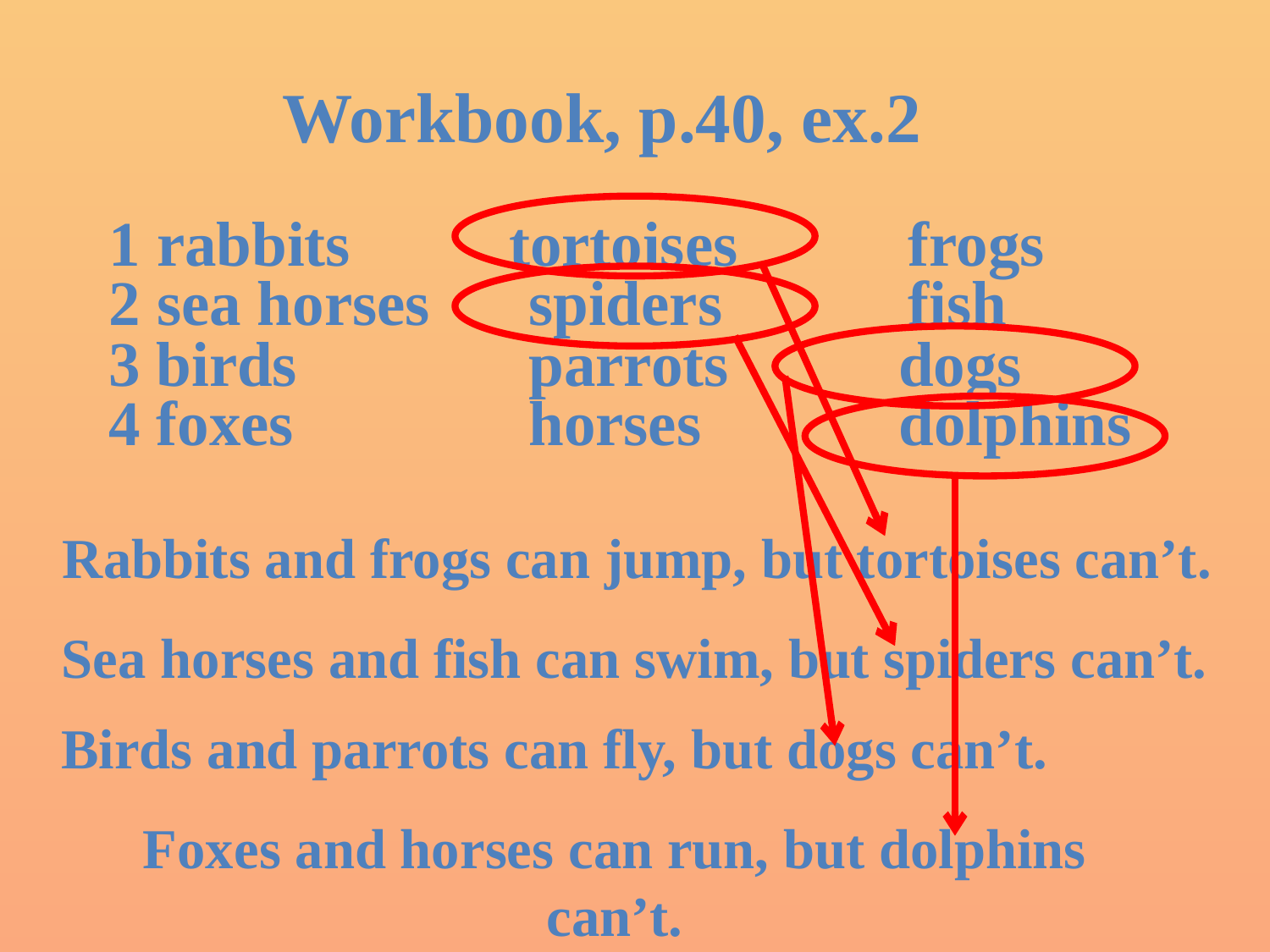

Workbook, p.40, ex.2
1 rabbits

tortoises
frogs
2 sea horses
spiders
fish

3 birds
parrots
dogs

4 foxes
horses
dolphins

Rabbits and frogs can jump, but tortoises can’t.
Sea horses and fish can swim, but spiders can’t.
Birds and parrots can fly, but dogs can’t.
Foxes and horses can run, but dolphins can’t.